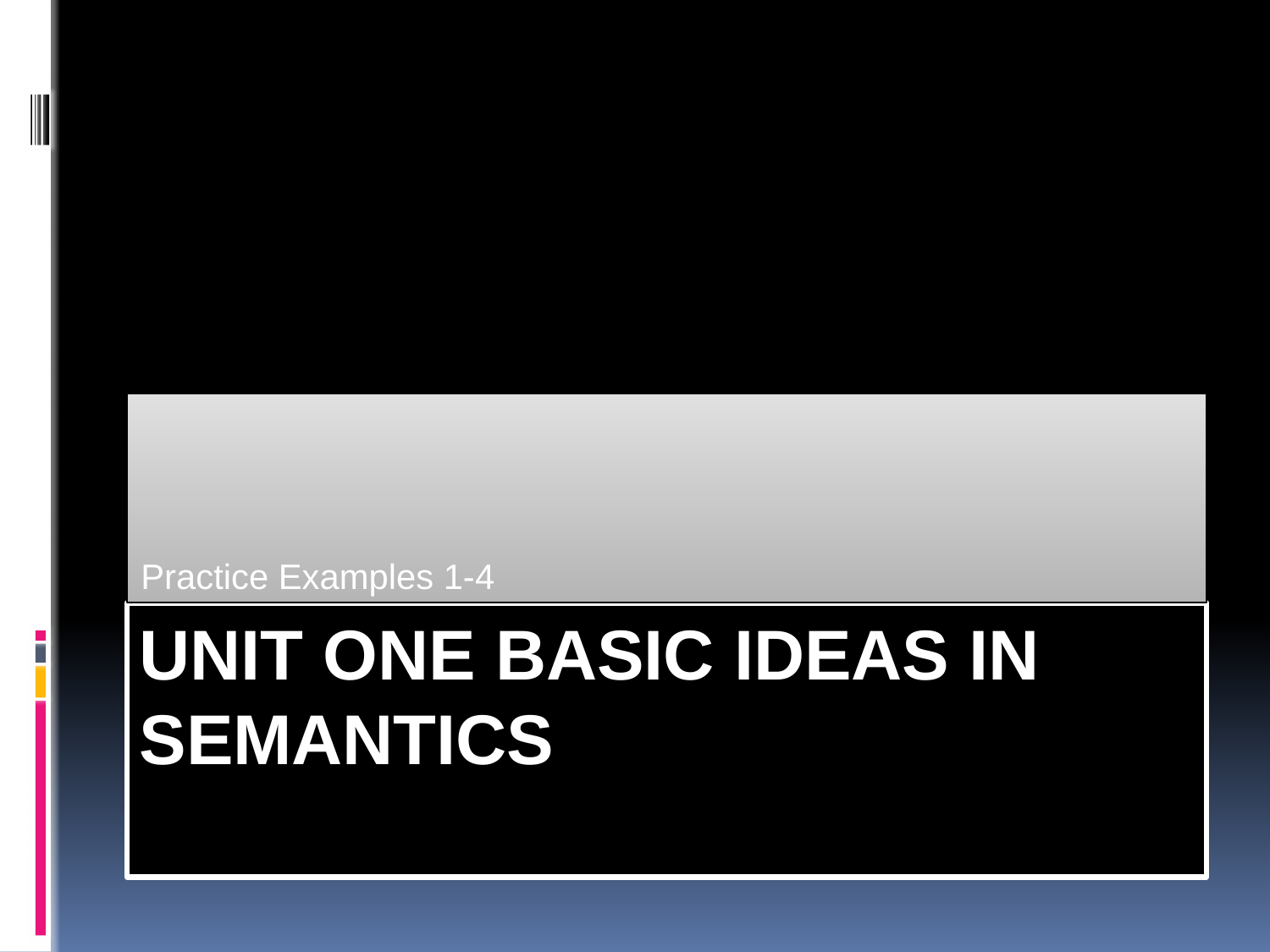

Practice Examples 1-4
# Unit One Basic Ideas in Semantics